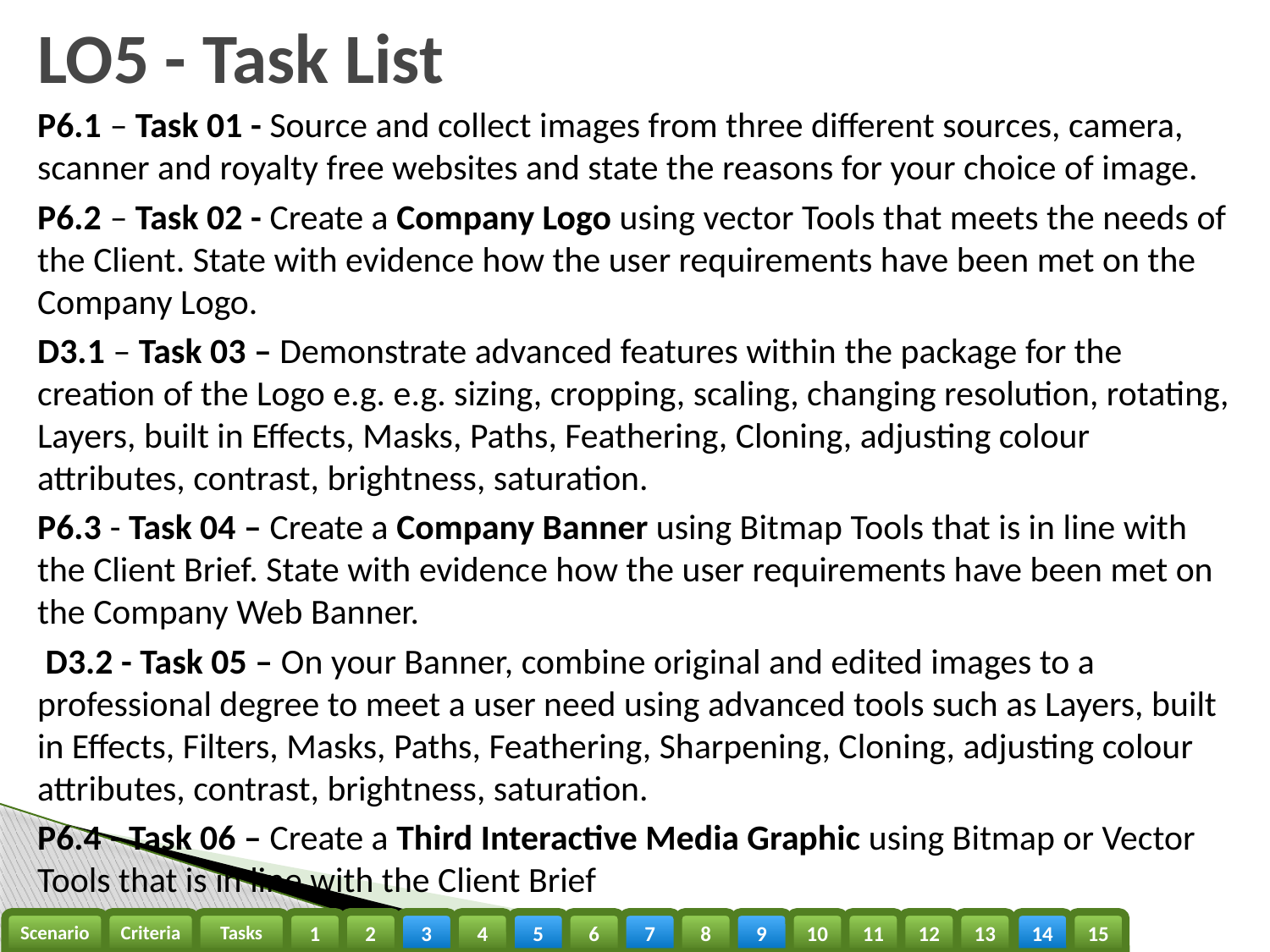

# LO5 - Task List
P6.1 – Task 01 - Source and collect images from three different sources, camera, scanner and royalty free websites and state the reasons for your choice of image.
P6.2 – Task 02 - Create a Company Logo using vector Tools that meets the needs of the Client. State with evidence how the user requirements have been met on the Company Logo.
D3.1 – Task 03 – Demonstrate advanced features within the package for the creation of the Logo e.g. e.g. sizing, cropping, scaling, changing resolution, rotating, Layers, built in Effects, Masks, Paths, Feathering, Cloning, adjusting colour attributes, contrast, brightness, saturation.
P6.3 - Task 04 – Create a Company Banner using Bitmap Tools that is in line with the Client Brief. State with evidence how the user requirements have been met on the Company Web Banner.
 D3.2 - Task 05 – On your Banner, combine original and edited images to a professional degree to meet a user need using advanced tools such as Layers, built in Effects, Filters, Masks, Paths, Feathering, Sharpening, Cloning, adjusting colour attributes, contrast, brightness, saturation.
P6.4 - Task 06 – Create a Third Interactive Media Graphic using Bitmap or Vector Tools that is in line with the Client Brief